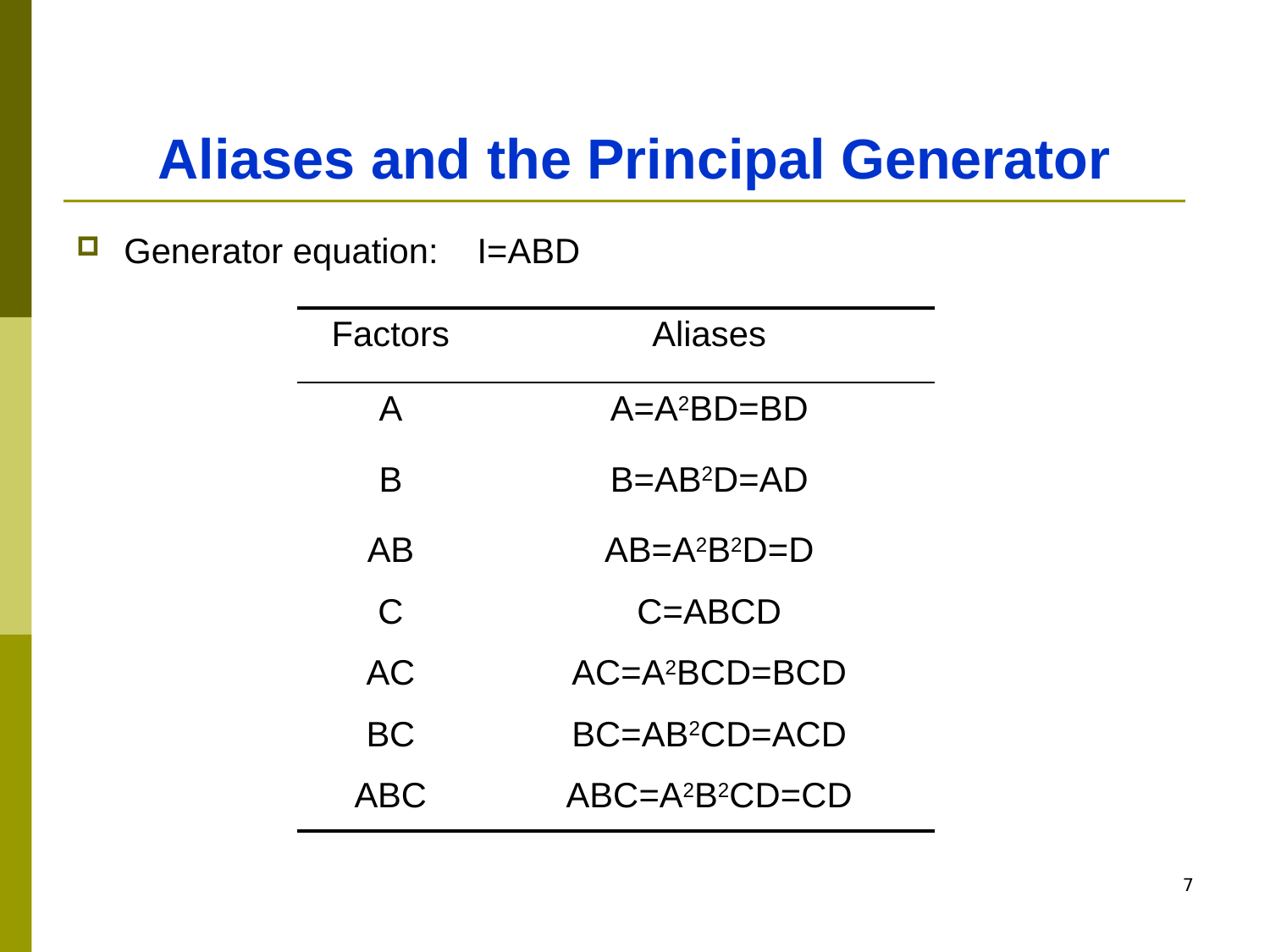

# Aliases and the Principal Generator
Generator equation:    I=ABD
| Factors | Aliases |
| --- | --- |
| A | A=A2BD=BD |
| B | B=AB2D=AD |
| AB | AB=A2B2D=D |
| C | C=ABCD |
| AC | AC=A2BCD=BCD |
| BC | BC=AB2CD=ACD |
| ABC | ABC=A2B2CD=CD |
7